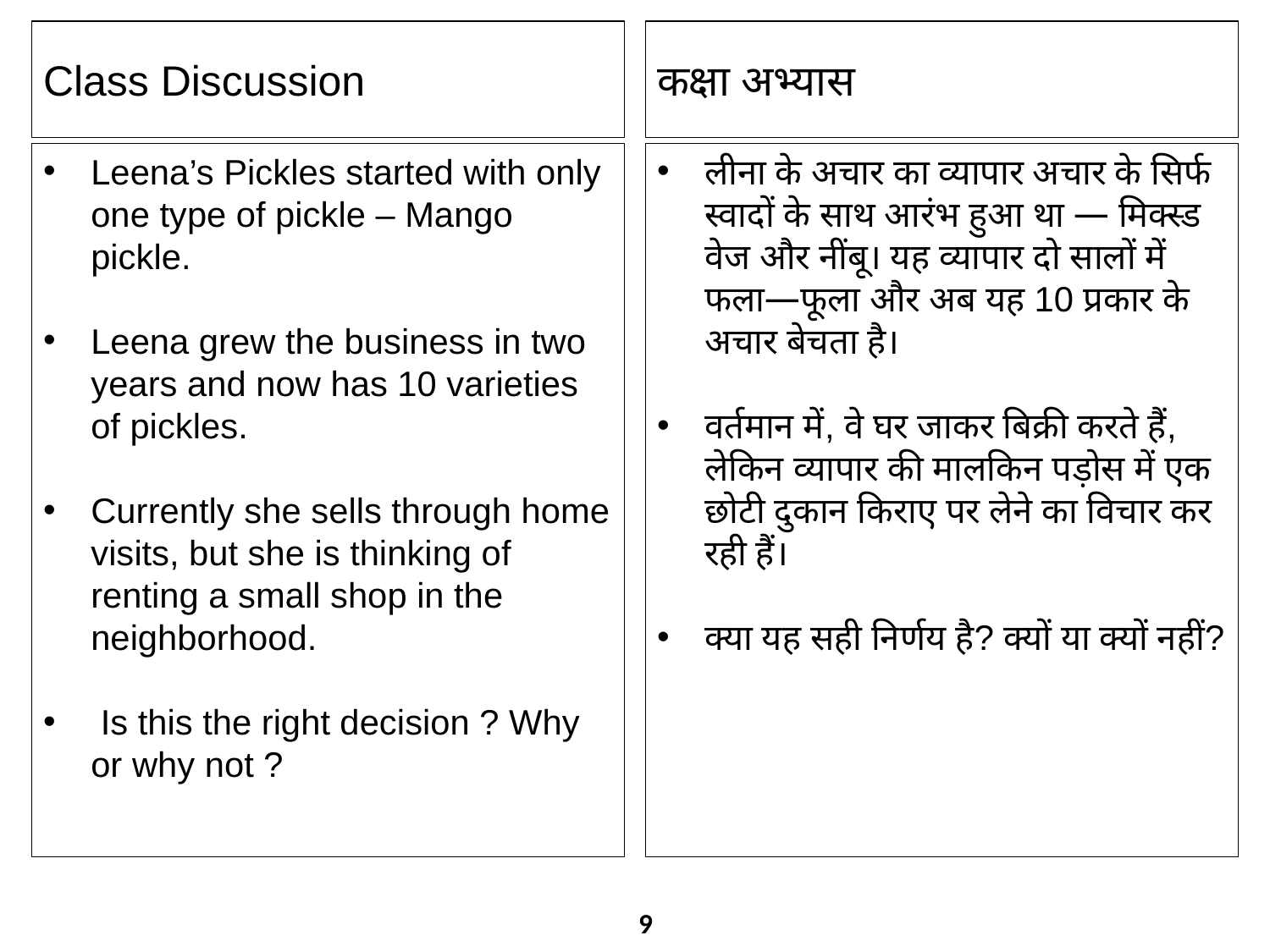

Class Discussion
कक्षा अभ्यास
Leena’s Pickles started with only one type of pickle – Mango pickle.

Leena grew the business in two years and now has 10 varieties of pickles.

Currently she sells through home visits, but she is thinking of renting a small shop in the neighborhood.

 Is this the right decision ? Why or why not ?
लीना के अचार का व्यापार अचार के सिर्फ स्वादों के साथ आरंभ हुआ था — मिक्स्ड वेज और नींबू। यह व्यापार दो सालों में फला—फूला और अब यह 10 प्रकार के अचार बेचता है।

वर्तमान में, वे घर जाकर बिक्री करते हैं, लेकिन व्यापार की मा​लकिन पड़ोस में एक छोटी दुकान किराए पर लेने का विचार कर रही हैं।

क्या यह सही निर्णय है? क्यों या क्यों नहीं?
9